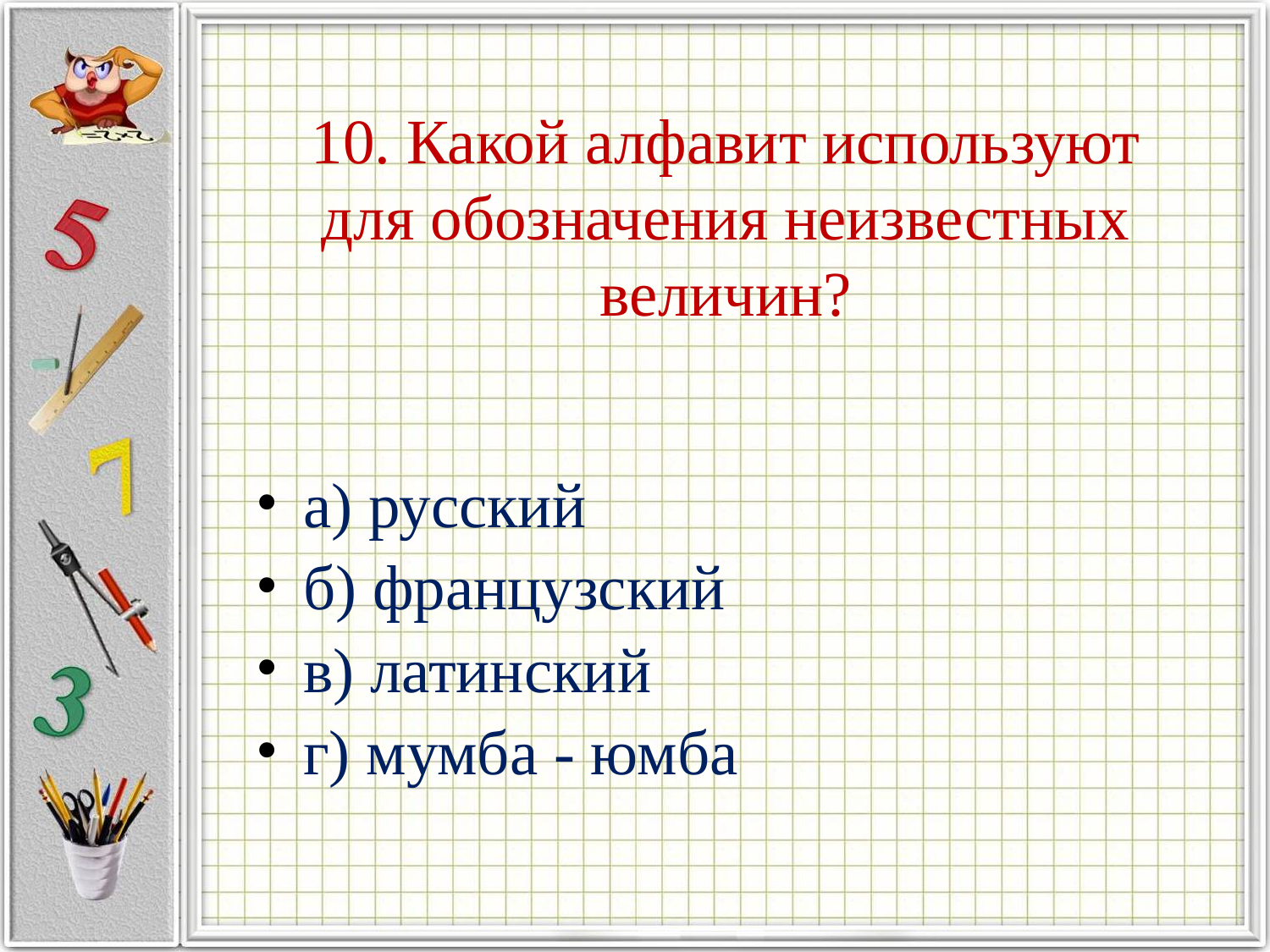

# 10. Какой алфавит используют для обозначения неизвестных величин?
а) русский
б) французский
в) латинский
г) мумба - юмба